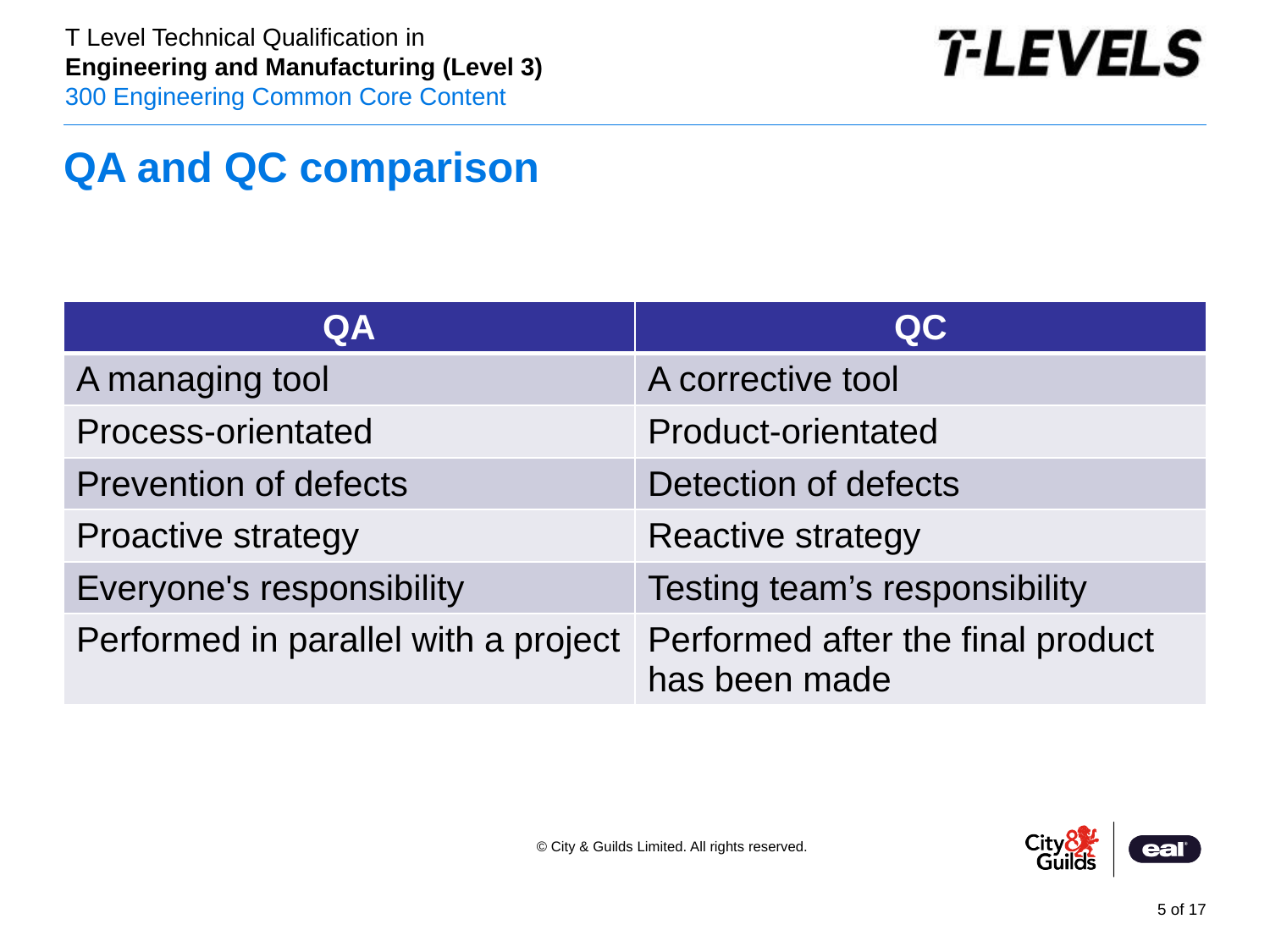

# QA and QC comparison
| QA | QC |
| --- | --- |
| A managing tool | A corrective tool |
| Process-orientated | Product-orientated |
| Prevention of defects | Detection of defects |
| Proactive strategy | Reactive strategy |
| Everyone's responsibility | Testing team’s responsibility |
| Performed in parallel with a project | Performed after the final product has been made |